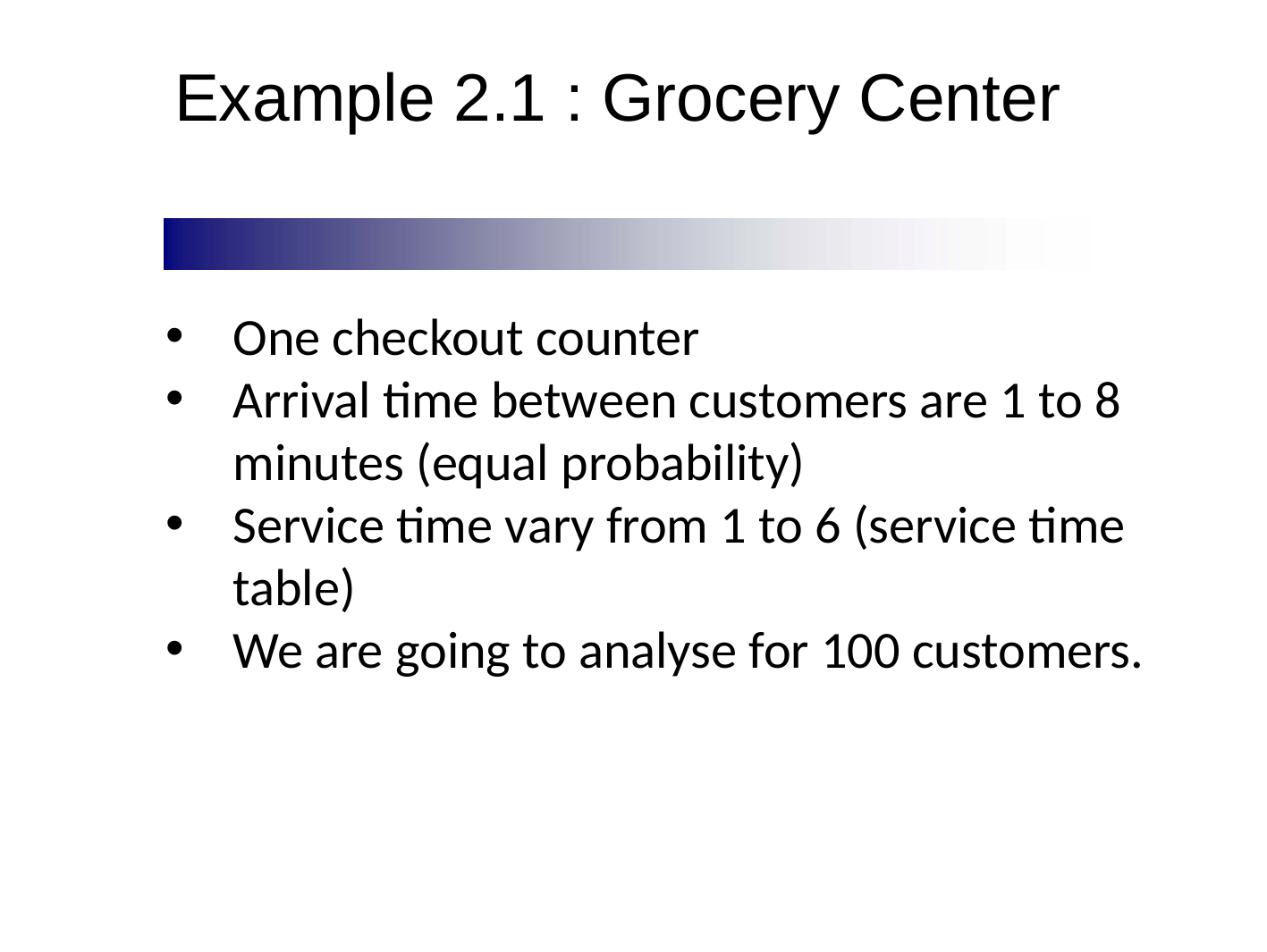

Example 2.1 : Grocery Center

One checkout counter
Arrival time between customers are 1 to 8 minutes (equal probability)
Service time vary from 1 to 6 (service time table)
We are going to analyse for 100 customers.